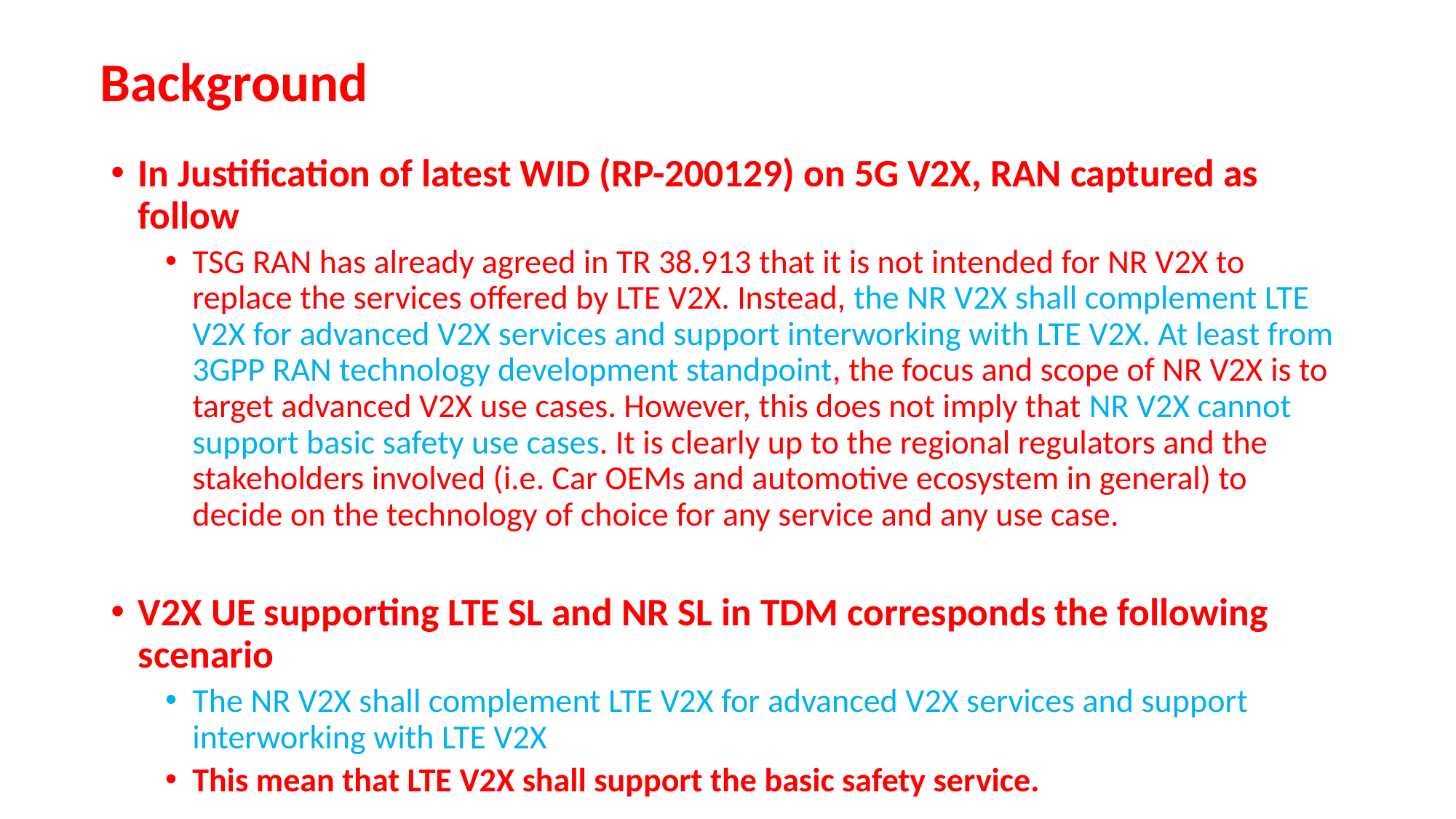

# Background
In Justification of latest WID (RP-200129) on 5G V2X, RAN captured as follow
TSG RAN has already agreed in TR 38.913 that it is not intended for NR V2X to replace the services offered by LTE V2X. Instead, the NR V2X shall complement LTE V2X for advanced V2X services and support interworking with LTE V2X. At least from 3GPP RAN technology development standpoint, the focus and scope of NR V2X is to target advanced V2X use cases. However, this does not imply that NR V2X cannot support basic safety use cases. It is clearly up to the regional regulators and the stakeholders involved (i.e. Car OEMs and automotive ecosystem in general) to decide on the technology of choice for any service and any use case.

V2X UE supporting LTE SL and NR SL in TDM corresponds the following scenario
The NR V2X shall complement LTE V2X for advanced V2X services and support interworking with LTE V2X
This mean that LTE V2X shall support the basic safety service.